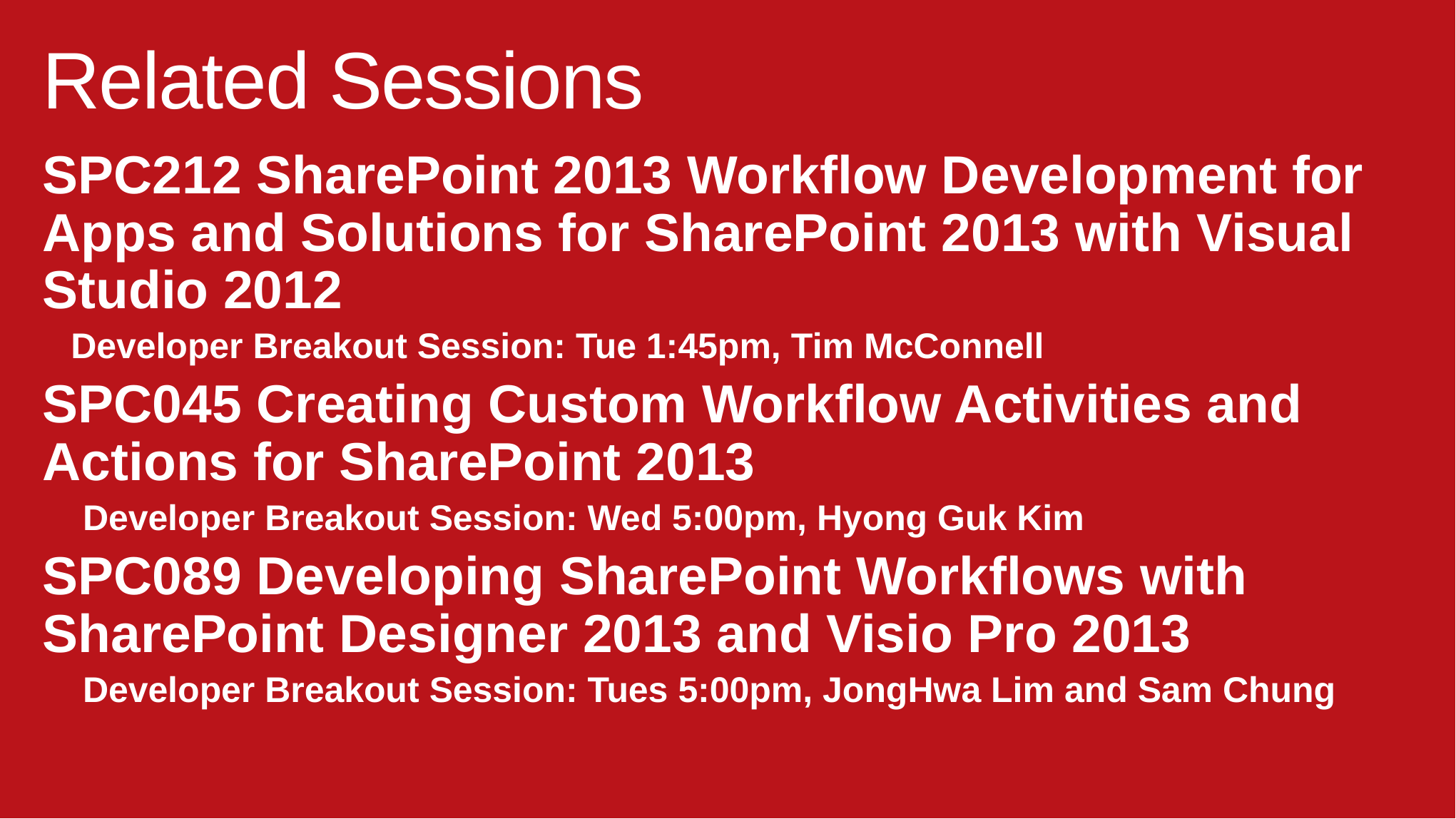

Related Sessions
SPC212 SharePoint 2013 Workflow Development for Apps and Solutions for SharePoint 2013 with Visual Studio 2012
Developer Breakout Session: Tue 1:45pm, Tim McConnell
SPC045 Creating Custom Workflow Activities and Actions for SharePoint 2013
Developer Breakout Session: Wed 5:00pm, Hyong Guk Kim
SPC089 Developing SharePoint Workflows with SharePoint Designer 2013 and Visio Pro 2013
Developer Breakout Session: Tues 5:00pm, JongHwa Lim and Sam Chung